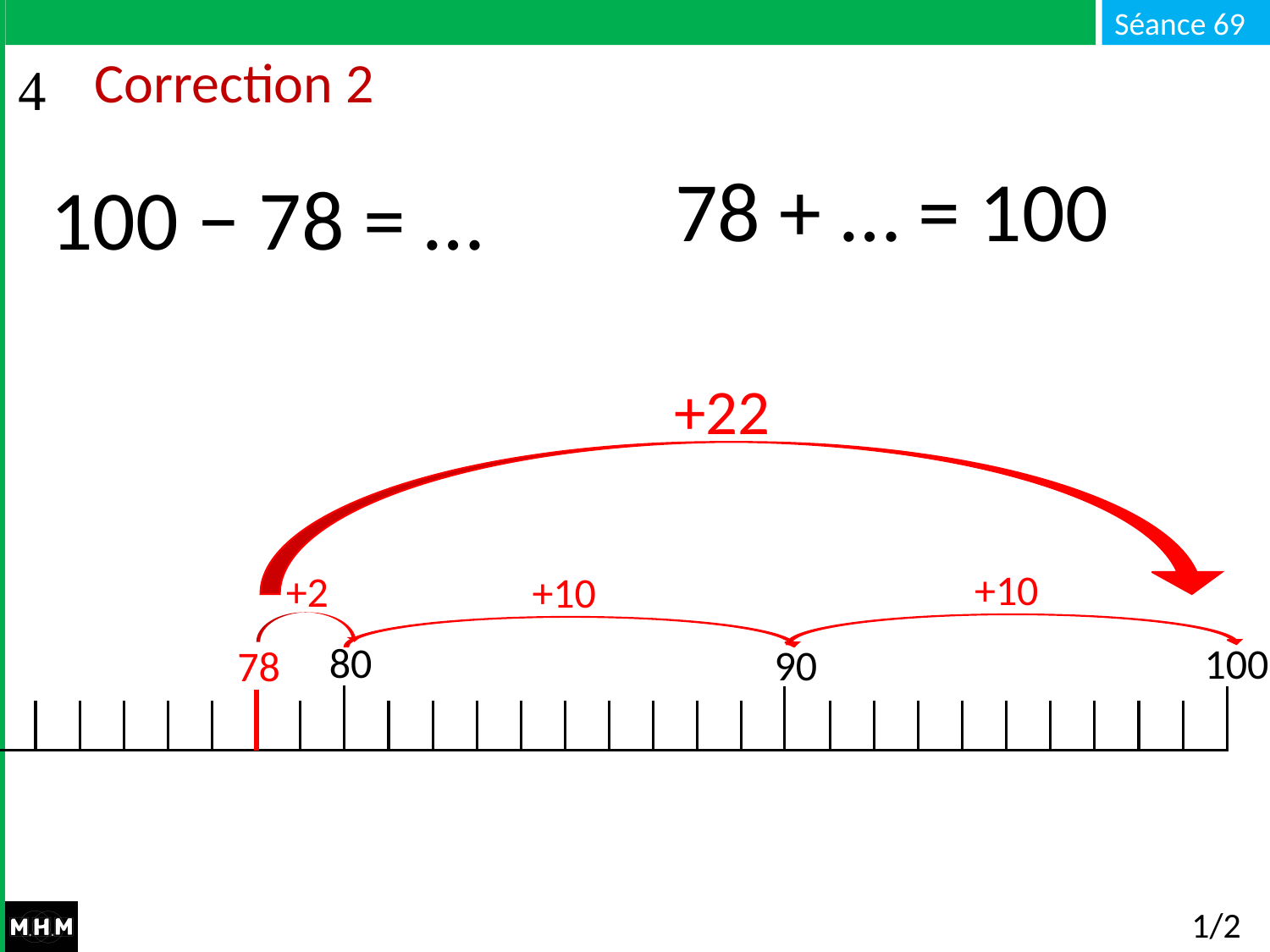

# Correction 2
78 + … = 100
100 − 78 = …
+22

+10
+2
+10

80
100
90
78
1/2